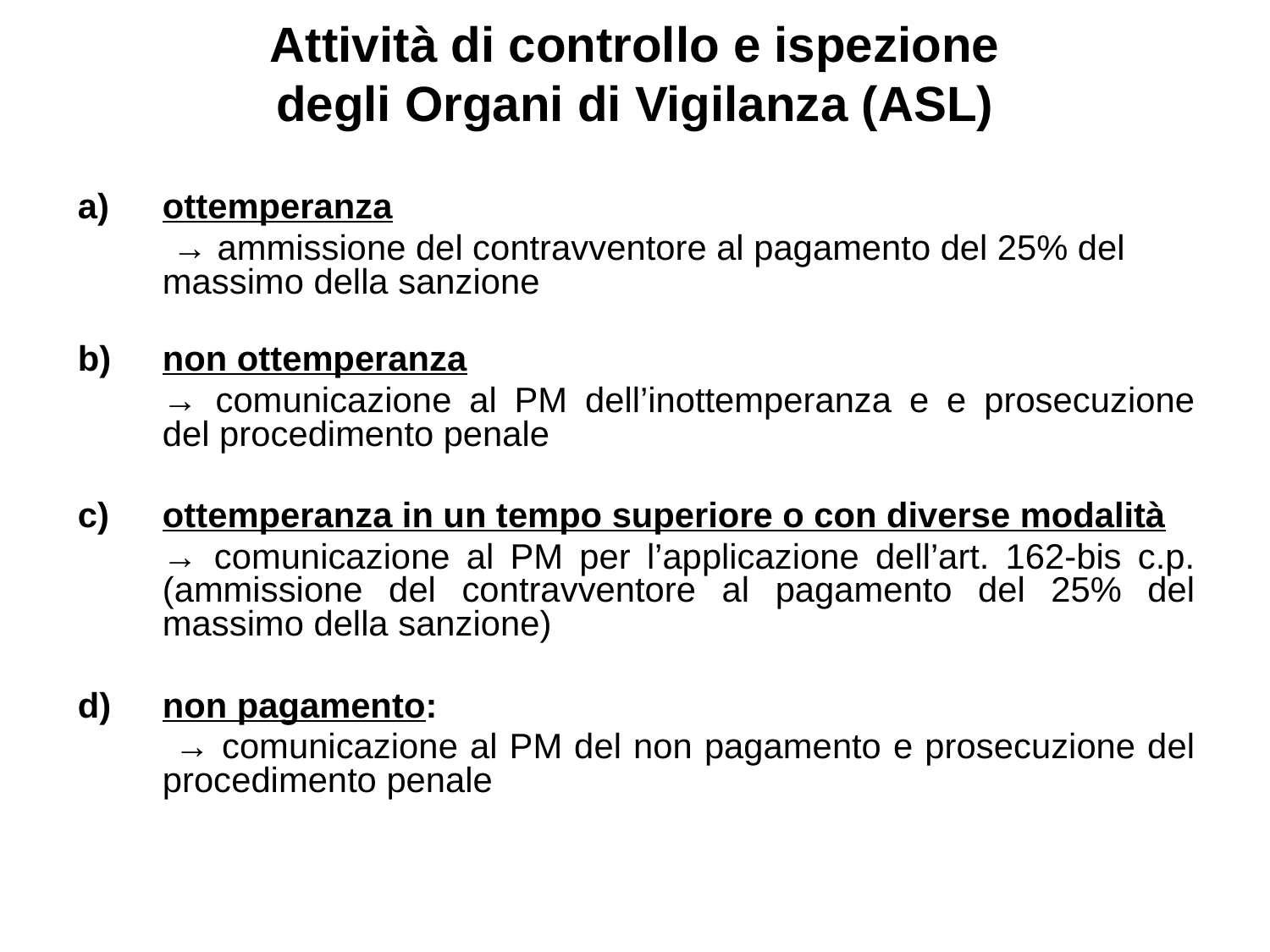

# Attività di controllo e ispezione degli Organi di Vigilanza (ASL)

ottemperanza
	 → ammissione del contravventore al pagamento del 25% del massimo della sanzione

non ottemperanza
	→ comunicazione al PM dell’inottemperanza e e prosecuzione del procedimento penale

ottemperanza in un tempo superiore o con diverse modalità
	→ comunicazione al PM per l’applicazione dell’art. 162-bis c.p. (ammissione del contravventore al pagamento del 25% del massimo della sanzione)

non pagamento:
	 → comunicazione al PM del non pagamento e prosecuzione del procedimento penale